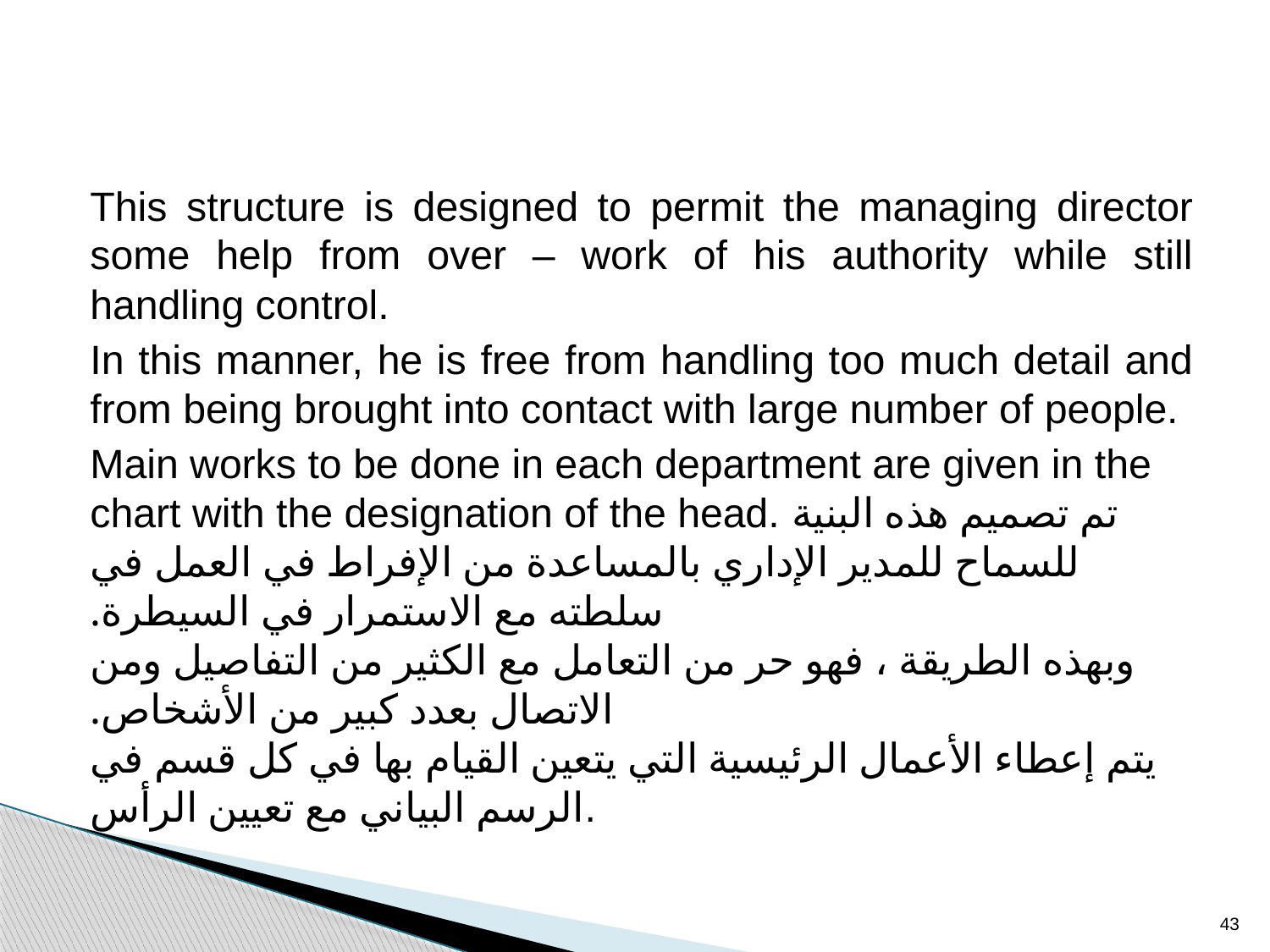

This structure is designed to permit the managing director some help from over – work of his authority while still handling control.
In this manner, he is free from handling too much detail and from being brought into contact with large number of people.
Main works to be done in each department are given in the chart with the designation of the head. تم تصميم هذه البنية للسماح للمدير الإداري بالمساعدة من الإفراط في العمل في سلطته مع الاستمرار في السيطرة.
وبهذه الطريقة ، فهو حر من التعامل مع الكثير من التفاصيل ومن الاتصال بعدد كبير من الأشخاص.
يتم إعطاء الأعمال الرئيسية التي يتعين القيام بها في كل قسم في الرسم البياني مع تعيين الرأس.
43